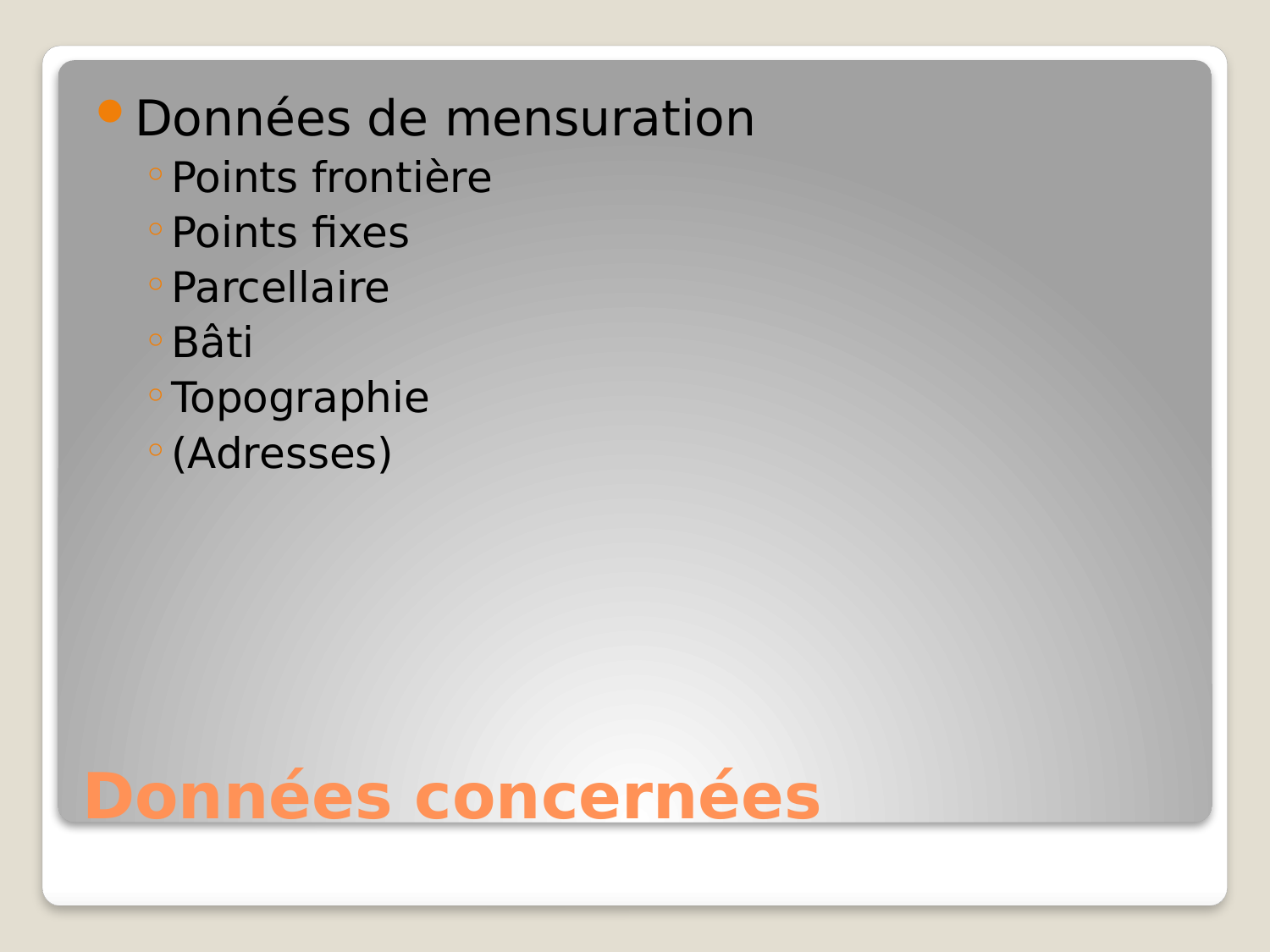

Données de mensuration
Points frontière
Points fixes
Parcellaire
Bâti
Topographie
(Adresses)

# Données concernées